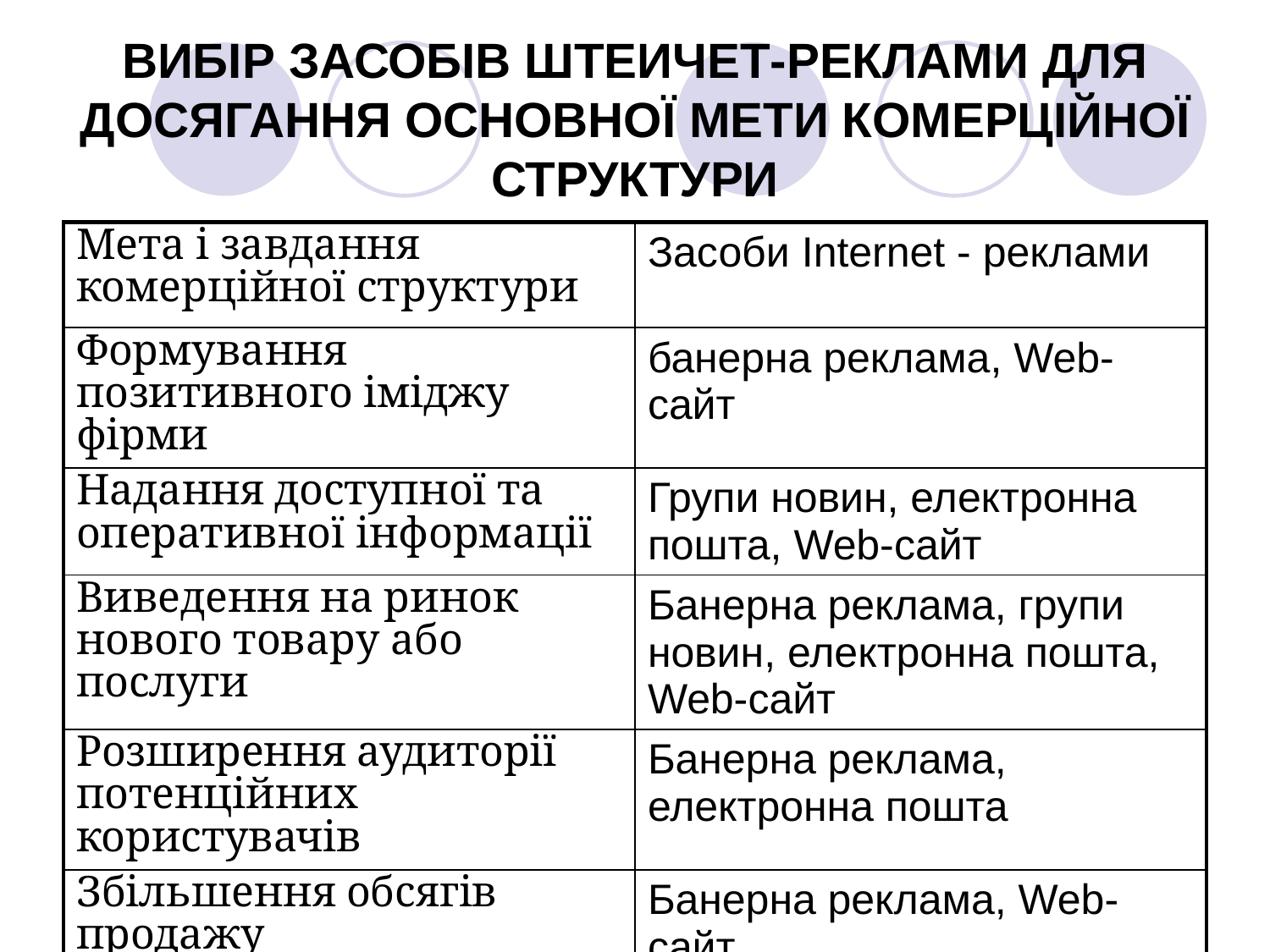

# ВИБІР ЗАСОБІВ ШТЕИЧЕТ-РЕКЛАМИ ДЛЯ ДОСЯГАННЯ ОСНОВНОЇ МЕТИ КОМЕРЦІЙНОЇ СТРУКТУРИ
| Мета і завдання комерційної структури | Засоби Internet - реклами |
| --- | --- |
| Формування позитивного іміджу фірми | банерна реклама, Web-сайт |
| Надання доступної та оперативної інформації | Групи новин, електронна пошта, Web-сайт |
| Виведення на ринок нового товару або послуги | Банерна реклама, групи новин, електронна пошта, Web-сайт |
| Розширення аудиторії потенційних користувачів | Банерна реклама, електронна пошта |
| Збільшення обсягів продажу | Банерна реклама, Web-сайт |